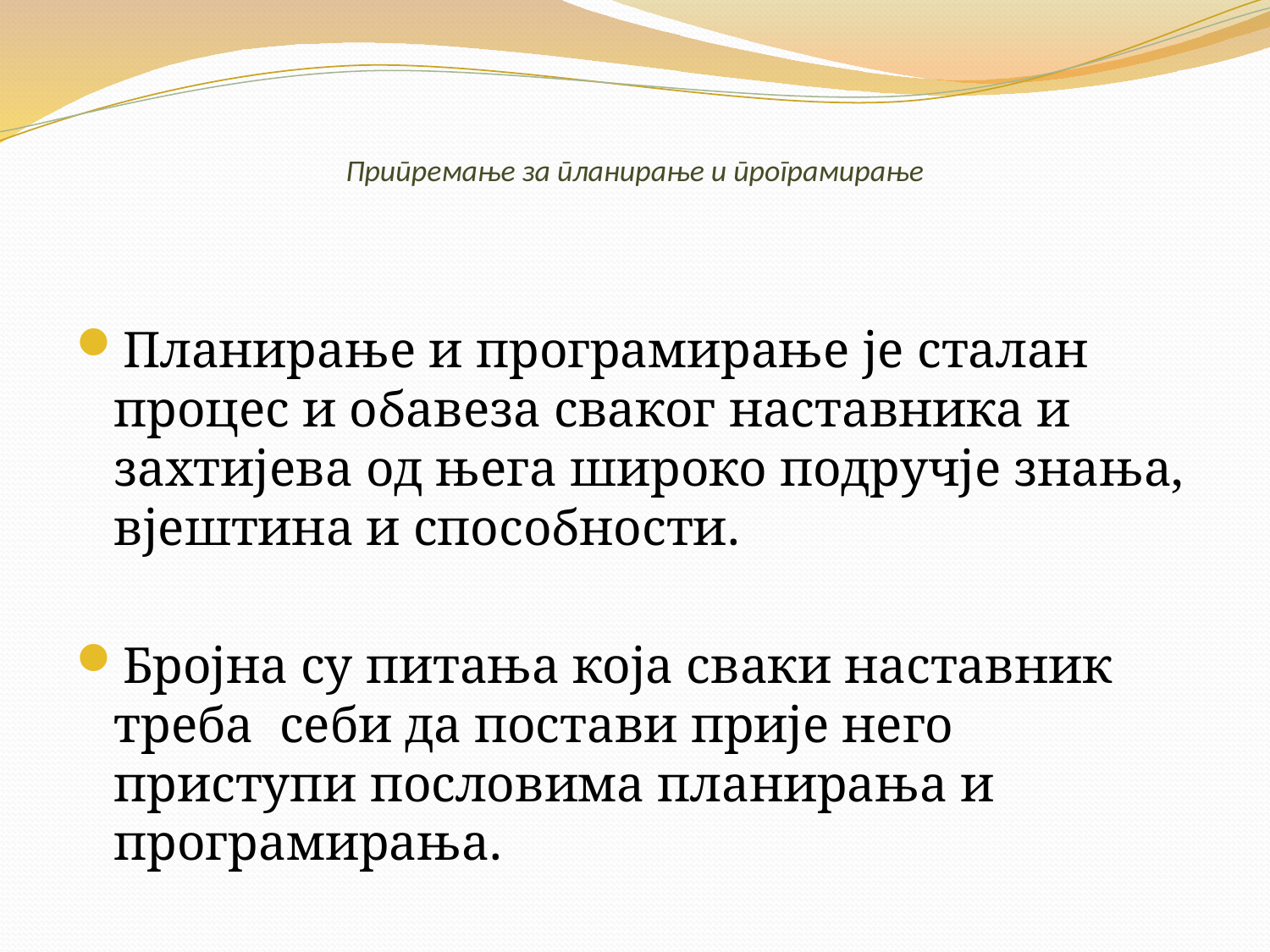

# Припремање за планирање и програмирање

Планирање и програмирање је сталан процес и обавеза сваког наставника и захтијева од њега широко подручје знања, вјештина и способности.

Бројна су питања која сваки наставник треба  себи да постави прије него приступи пословима планирања и програмирања.